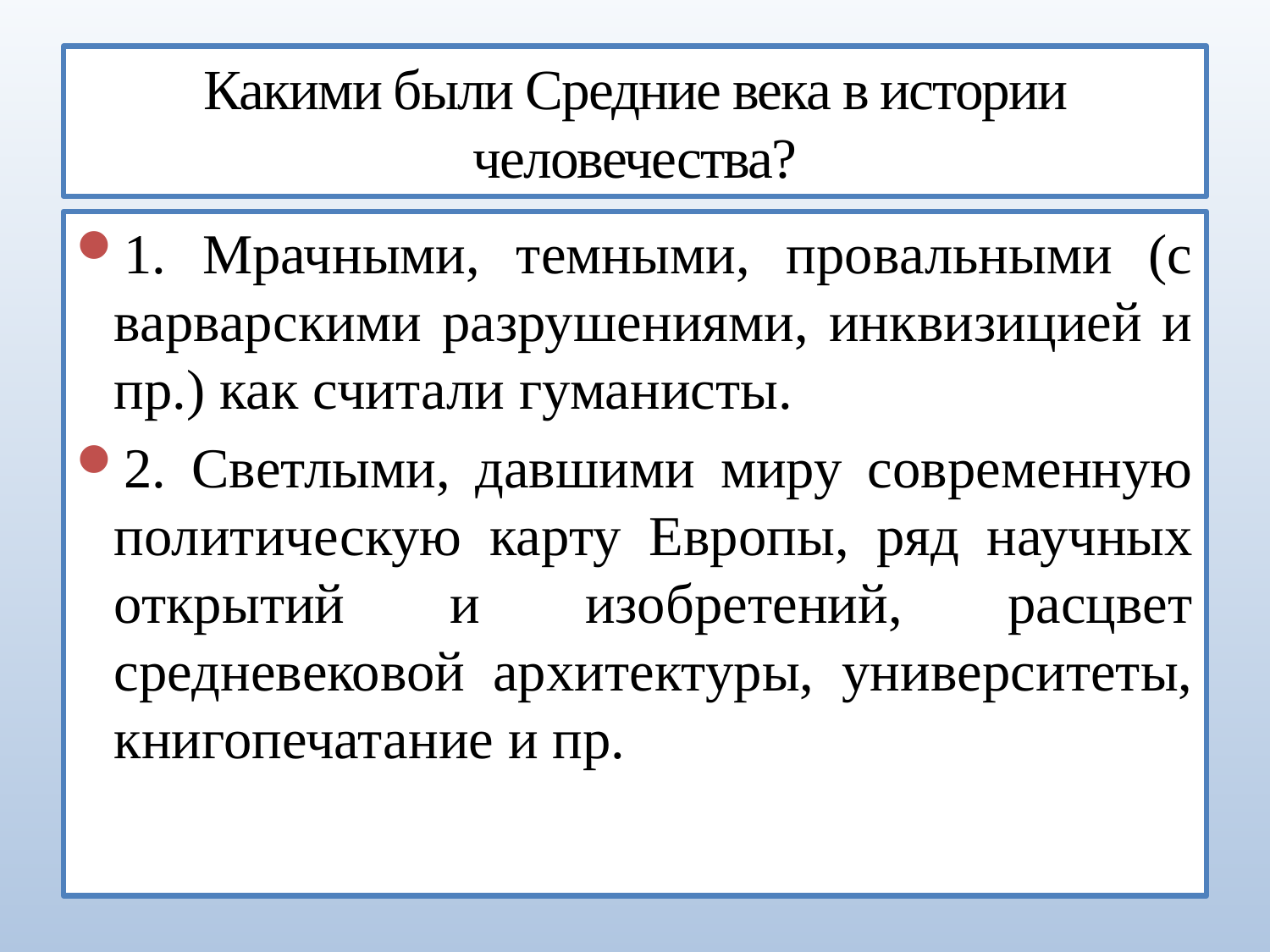

# Какими были Средние века в истории человечества?
1. Мрачными, темными, провальными (с варварскими разрушениями, инквизицией и пр.) как считали гуманисты.
2. Светлыми, давшими миру современную политическую карту Европы, ряд научных открытий и изобретений, расцвет средневековой архитектуры, университеты, книгопечатание и пр.